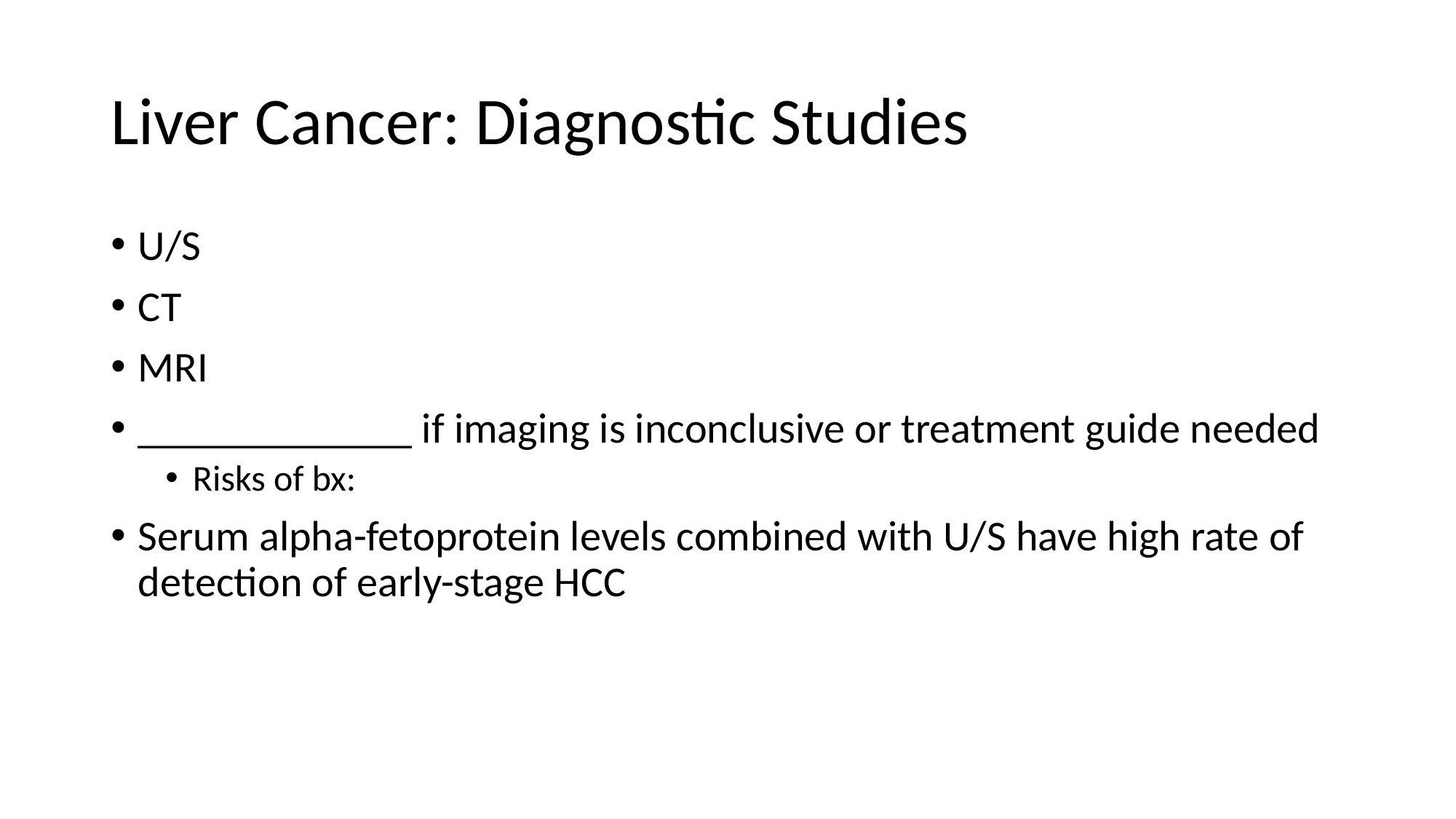

# Liver Cancer: Diagnostic Studies
U/S
CT
MRI
_____________ if imaging is inconclusive or treatment guide needed
Risks of bx:
Serum alpha-fetoprotein levels combined with U/S have high rate of detection of early-stage HCC